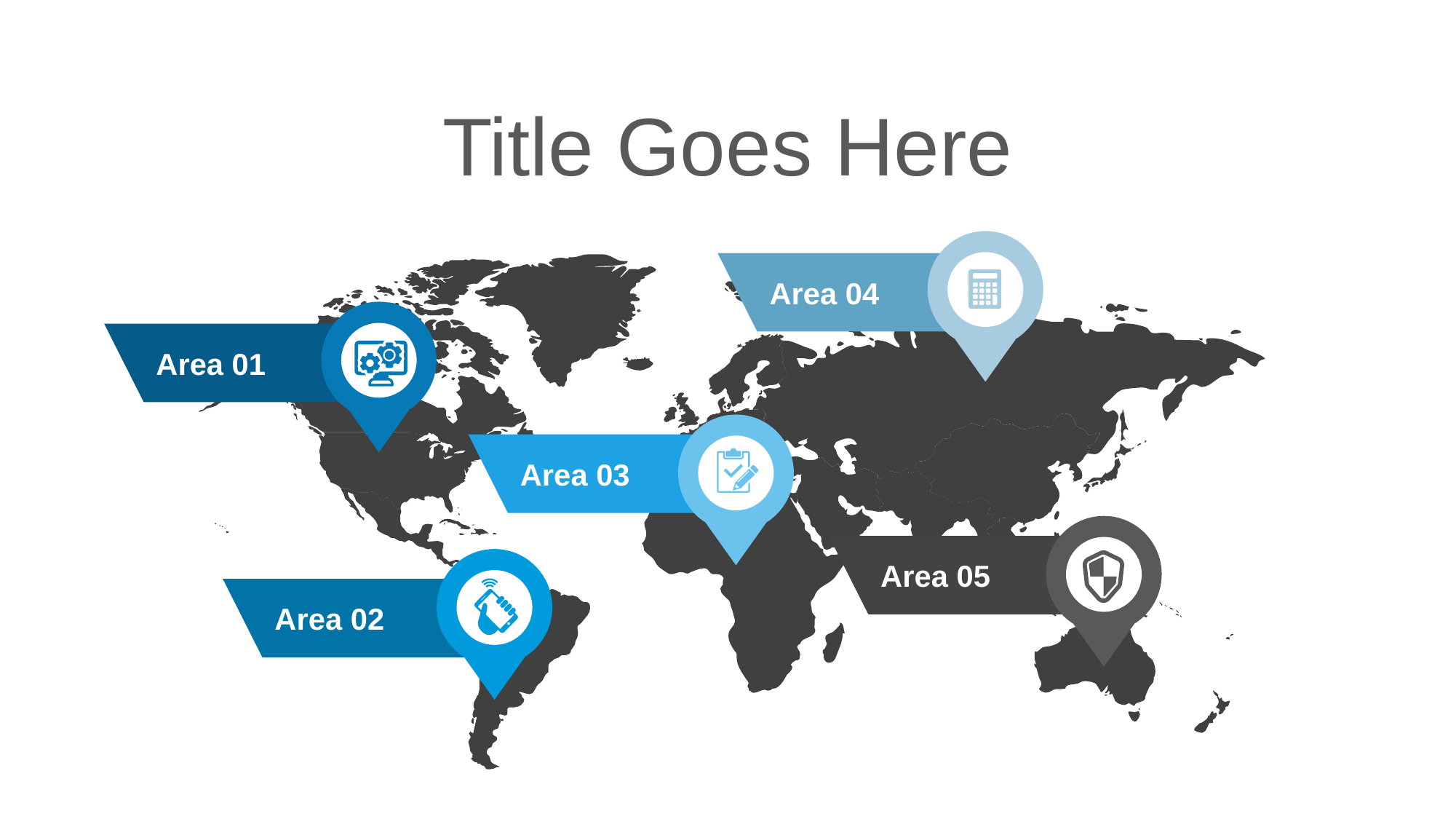

Title Goes Here

Area 04

Area 01

Area 03

Area 05

Area 02